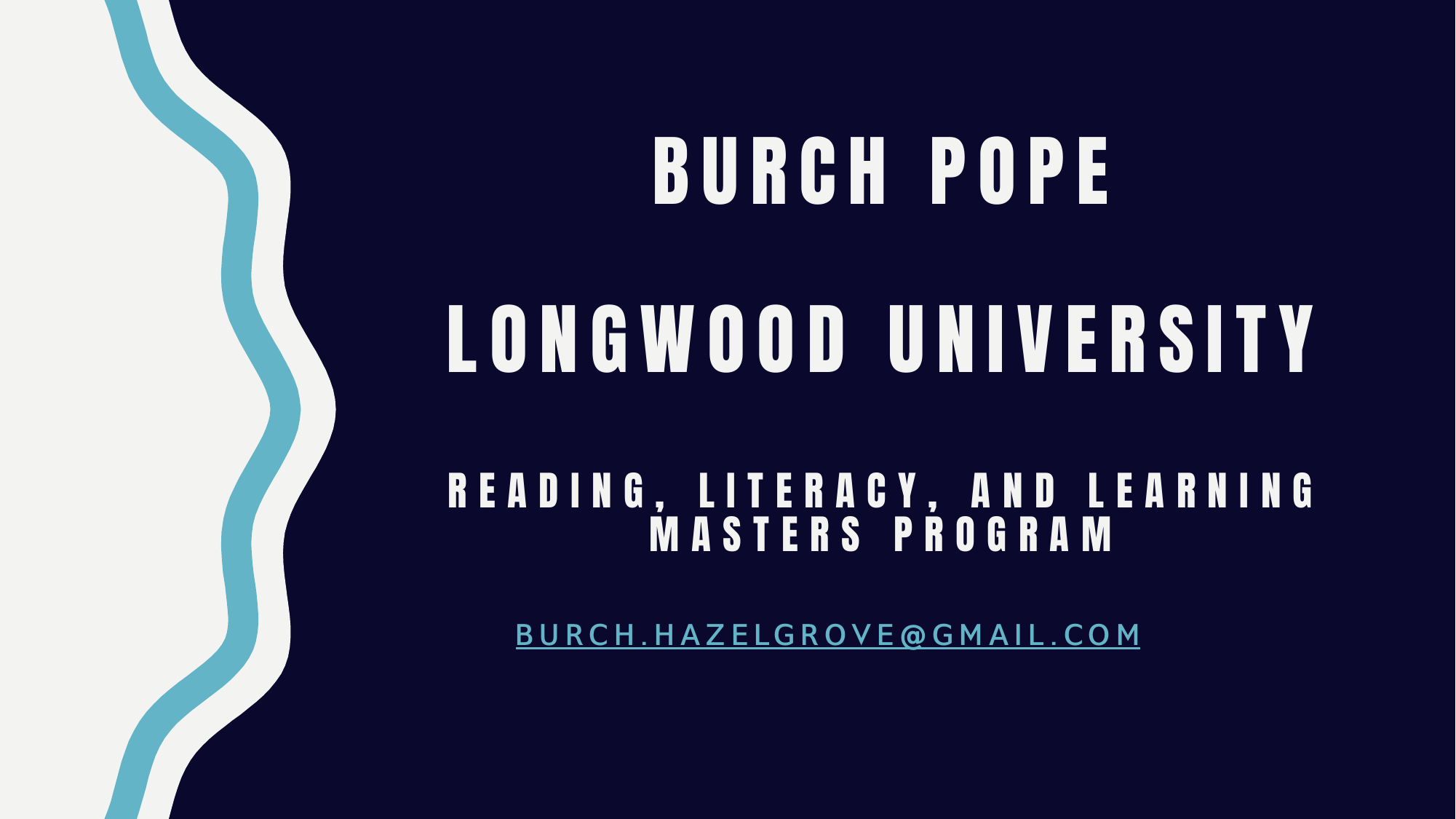

# Burch Pope Longwood University Reading, Literacy, and Learning Masters Program
Burch.hazelgrove@gmail.com